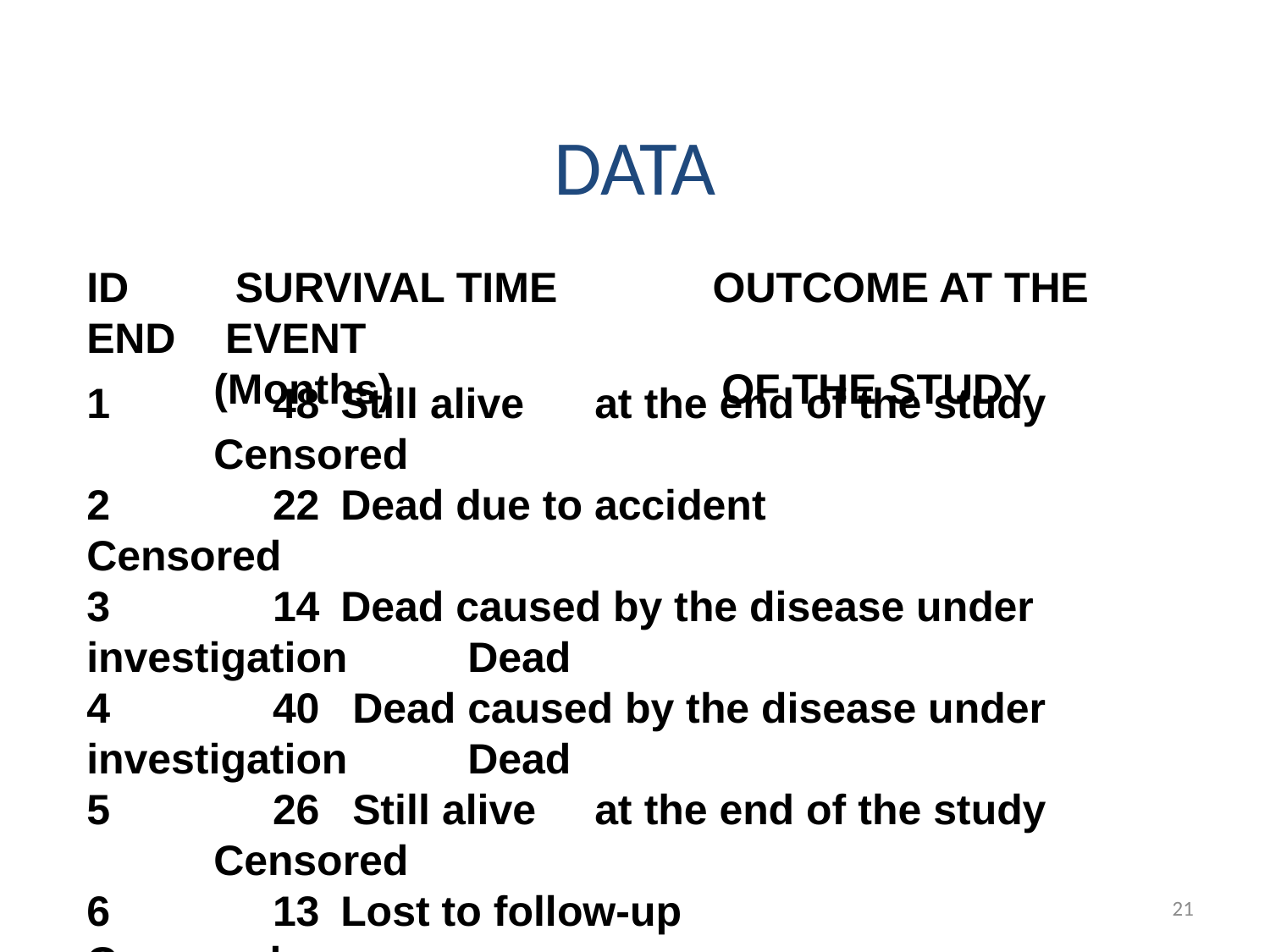

DATA
ID         SURVIVAL TIME 	          OUTCOME AT THE END 	 EVENT
	(Months)			OF THE STUDY

1	     48	Still alive	at the end of the study		Censored
2	     22	Dead due to accident			Censored
3	     14	Dead caused by the disease under investigation	Dead
4	     40	 Dead caused by the disease under investigation 	Dead
5	     26	 Still alive	at the end of the study 		Censored
6	     13	Lost to follow-up				Censored
21